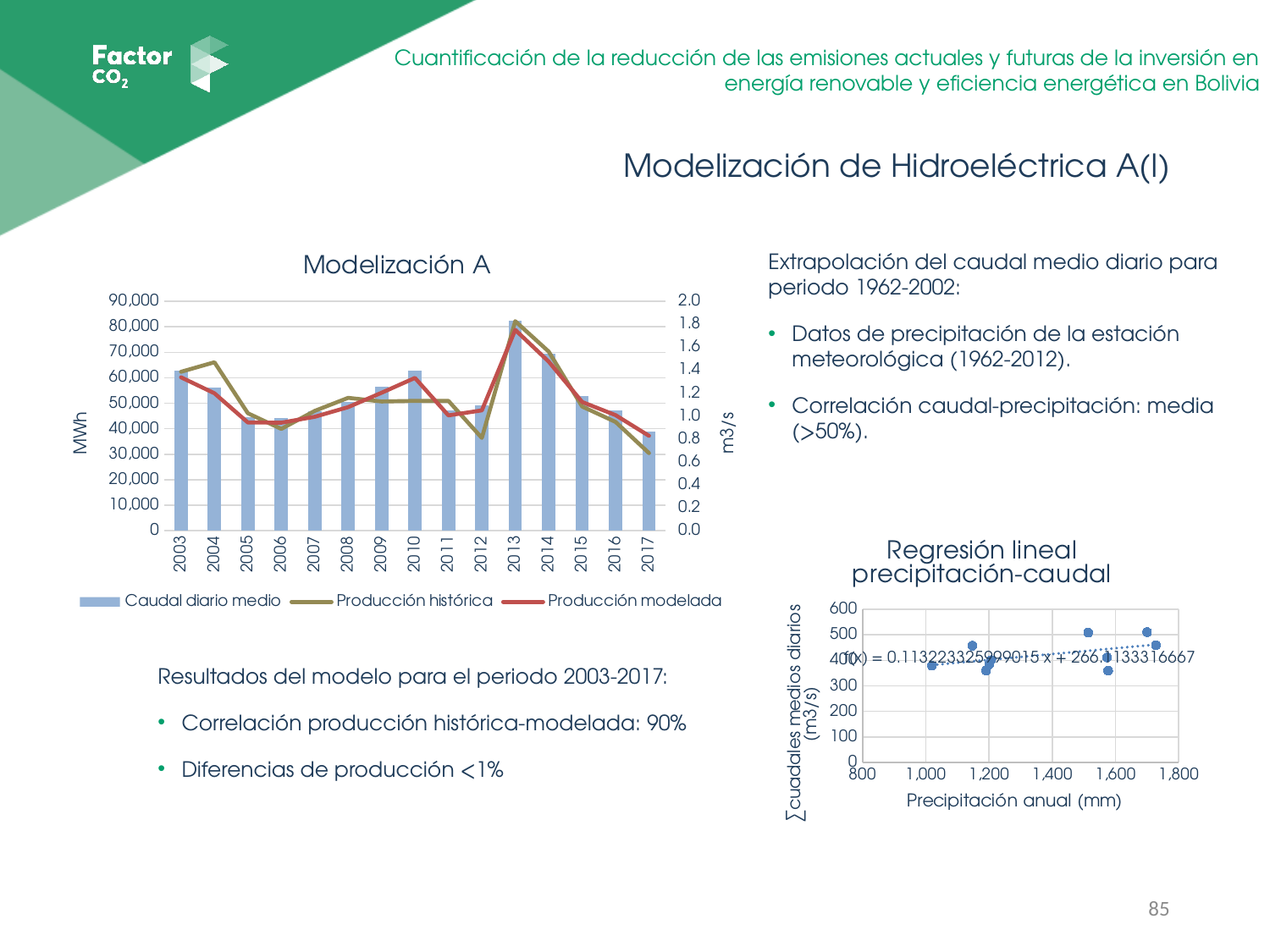

Modelización de Hidroeléctrica A(I)

### Chart: Modelización A

| Category |  |  |  |
|---|---|---|---|
Extrapolación del caudal medio diario para periodo 1962-2002:
Datos de precipitación de la estación meteorológica (1962-2012).
Correlación caudal-precipitación: media (>50%).

### Chart: Regresión lineal precipitación-caudal

| Category |  |
|---|---|
Resultados del modelo para el periodo 2003-2017:
Correlación producción histórica-modelada: 90%
Diferencias de producción <1%
85